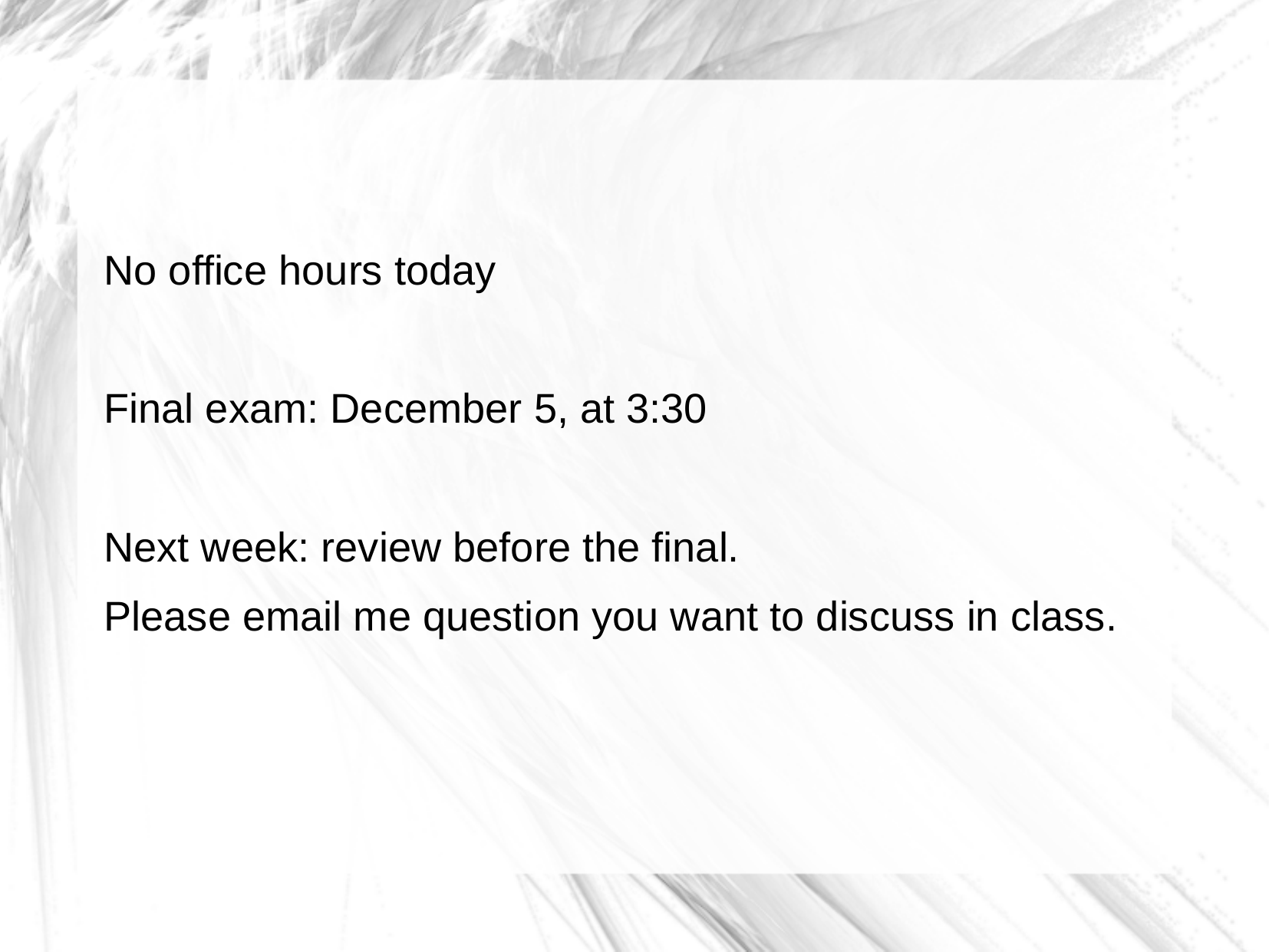

#
No office hours today

Final exam: December 5, at 3:30

Next week: review before the final.
Please email me question you want to discuss in class.